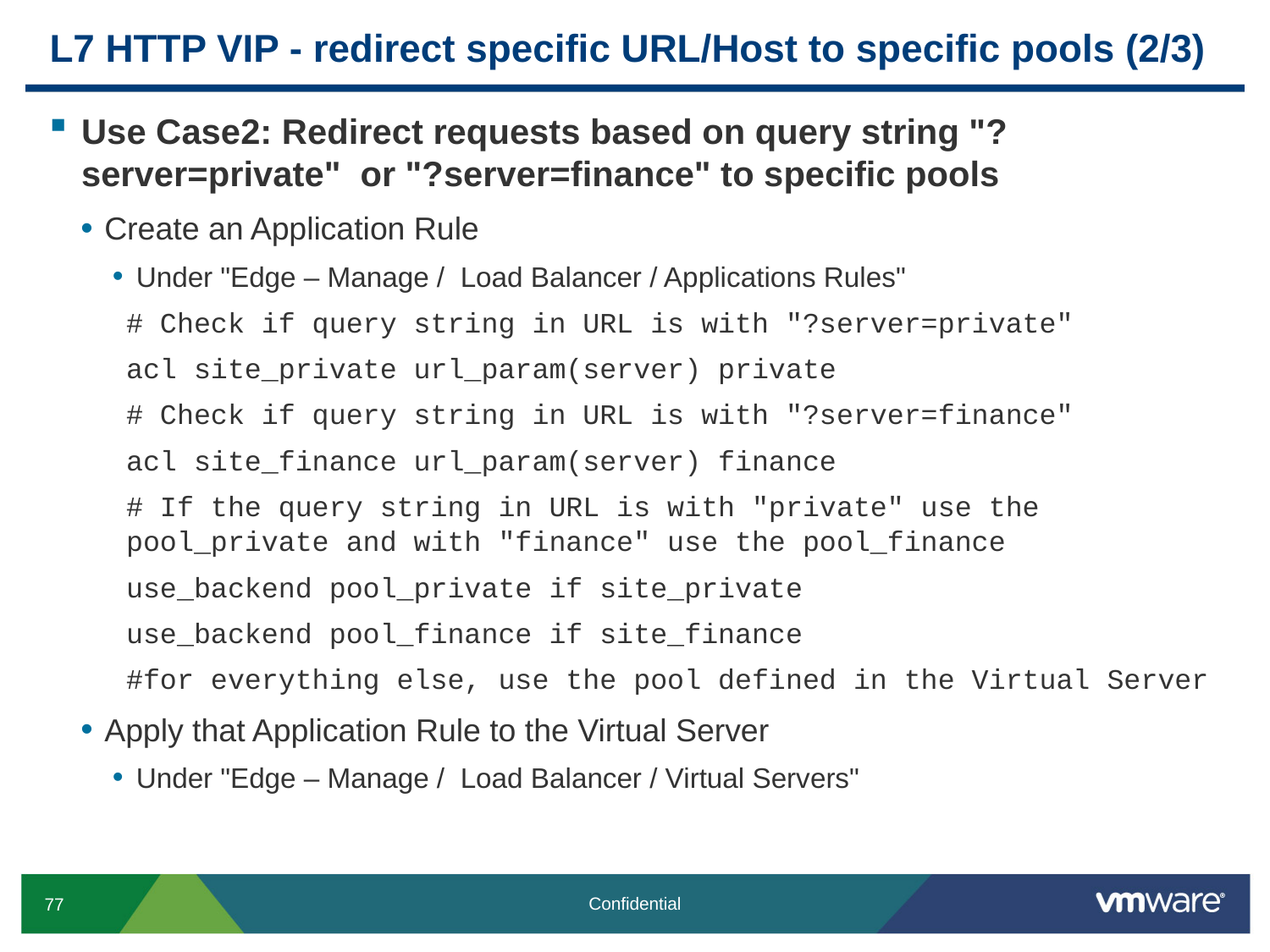

# L7 HTTP VIP - redirect specific URL/Host to specific pools (2/3)
Use Case2: Redirect requests based on query string "?server=private"  or "?server=finance" to specific pools
Create an Application Rule
Under "Edge – Manage /  Load Balancer / Applications Rules"
# Check if query string in URL is with "?server=private"
acl site_private url_param(server) private
# Check if query string in URL is with "?server=finance"
acl site_finance url_param(server) finance
# If the query string in URL is with "private" use the pool_private and with "finance" use the pool_finance
use_backend pool_private if site_private
use_backend pool_finance if site_finance
#for everything else, use the pool defined in the Virtual Server
Apply that Application Rule to the Virtual Server
Under "Edge – Manage /  Load Balancer / Virtual Servers"